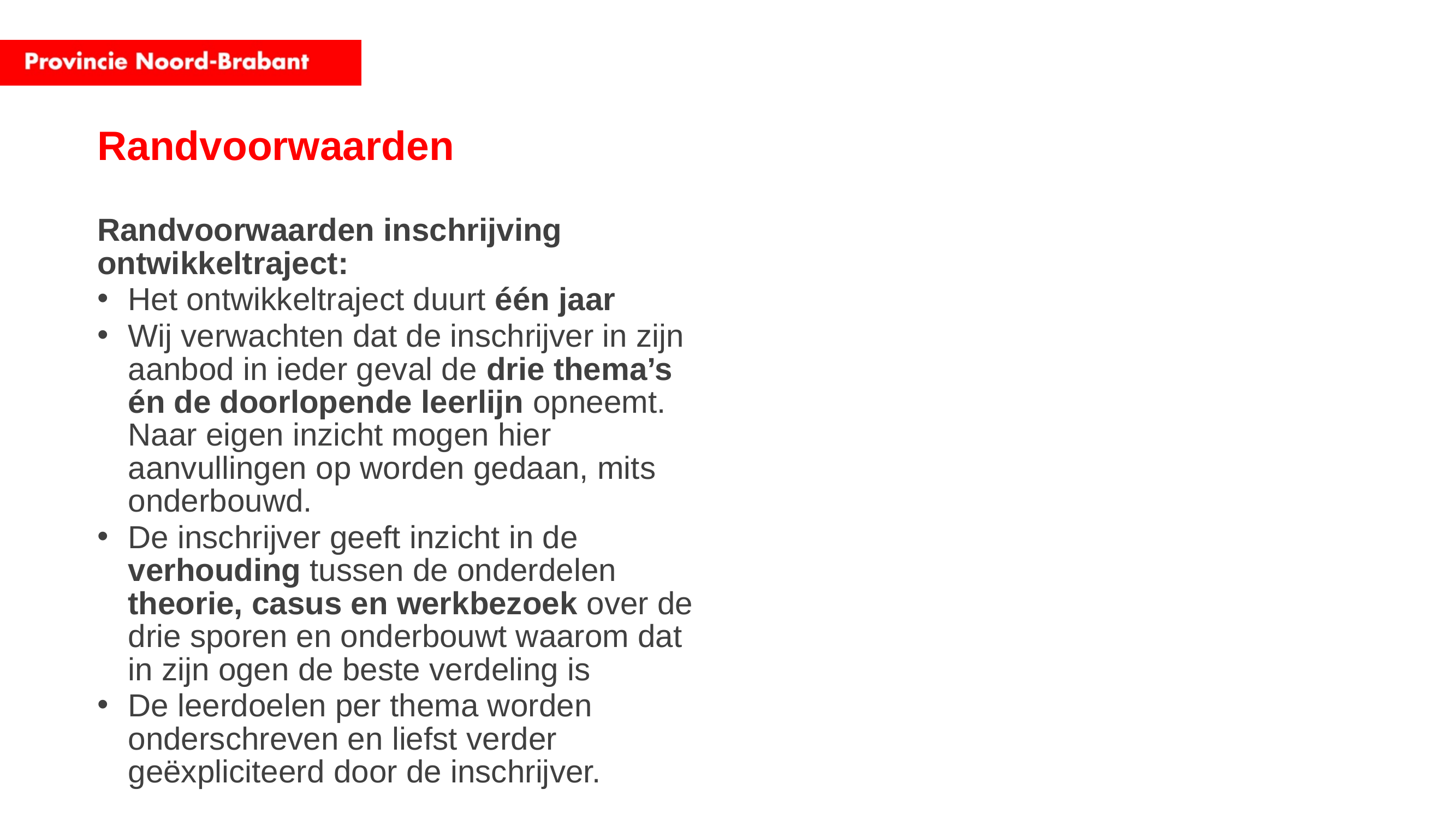

# Randvoorwaarden

Randvoorwaarden inschrijving ontwikkeltraject:
Het ontwikkeltraject duurt één jaar
Wij verwachten dat de inschrijver in zijn aanbod in ieder geval de drie thema’s én de doorlopende leerlijn opneemt. Naar eigen inzicht mogen hier aanvullingen op worden gedaan, mits onderbouwd.
De inschrijver geeft inzicht in de verhouding tussen de onderdelen theorie, casus en werkbezoek over de drie sporen en onderbouwt waarom dat in zijn ogen de beste verdeling is
De leerdoelen per thema worden onderschreven en liefst verder geëxpliciteerd door de inschrijver.